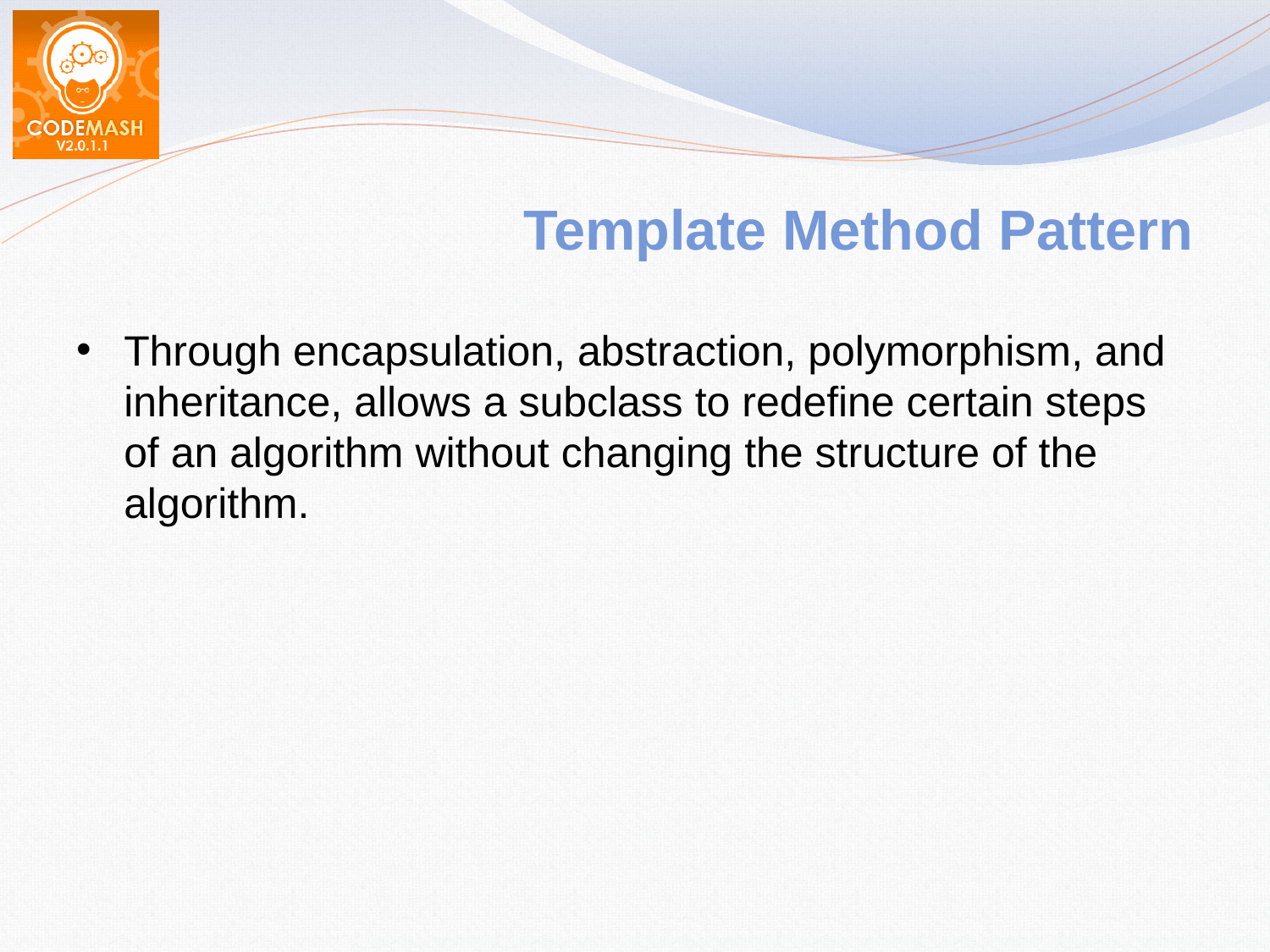

# Template Method Pattern
Through encapsulation, abstraction, polymorphism, and inheritance, allows a subclass to redefine certain steps of an algorithm without changing the structure of the algorithm.